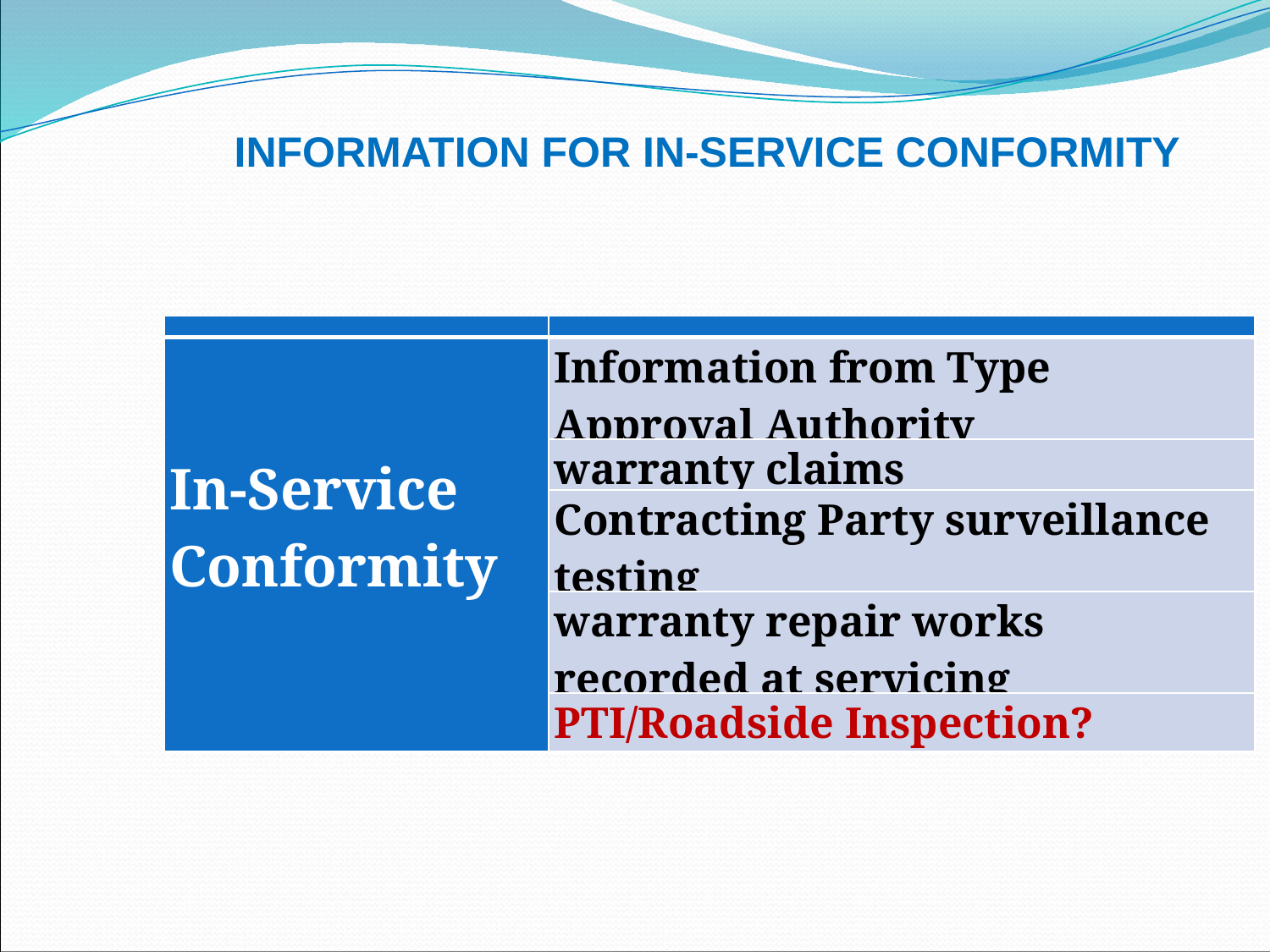

INFORMATION FOR IN-SERVICE CONFORMITY

|  |  |
| --- | --- |
| In-Service Conformity | Information from Type Approval Authority |
|  | warranty claims |
|  | Contracting Party surveillance testing |
|  | warranty repair works recorded at servicing |
|  | PTI/Roadside Inspection? |